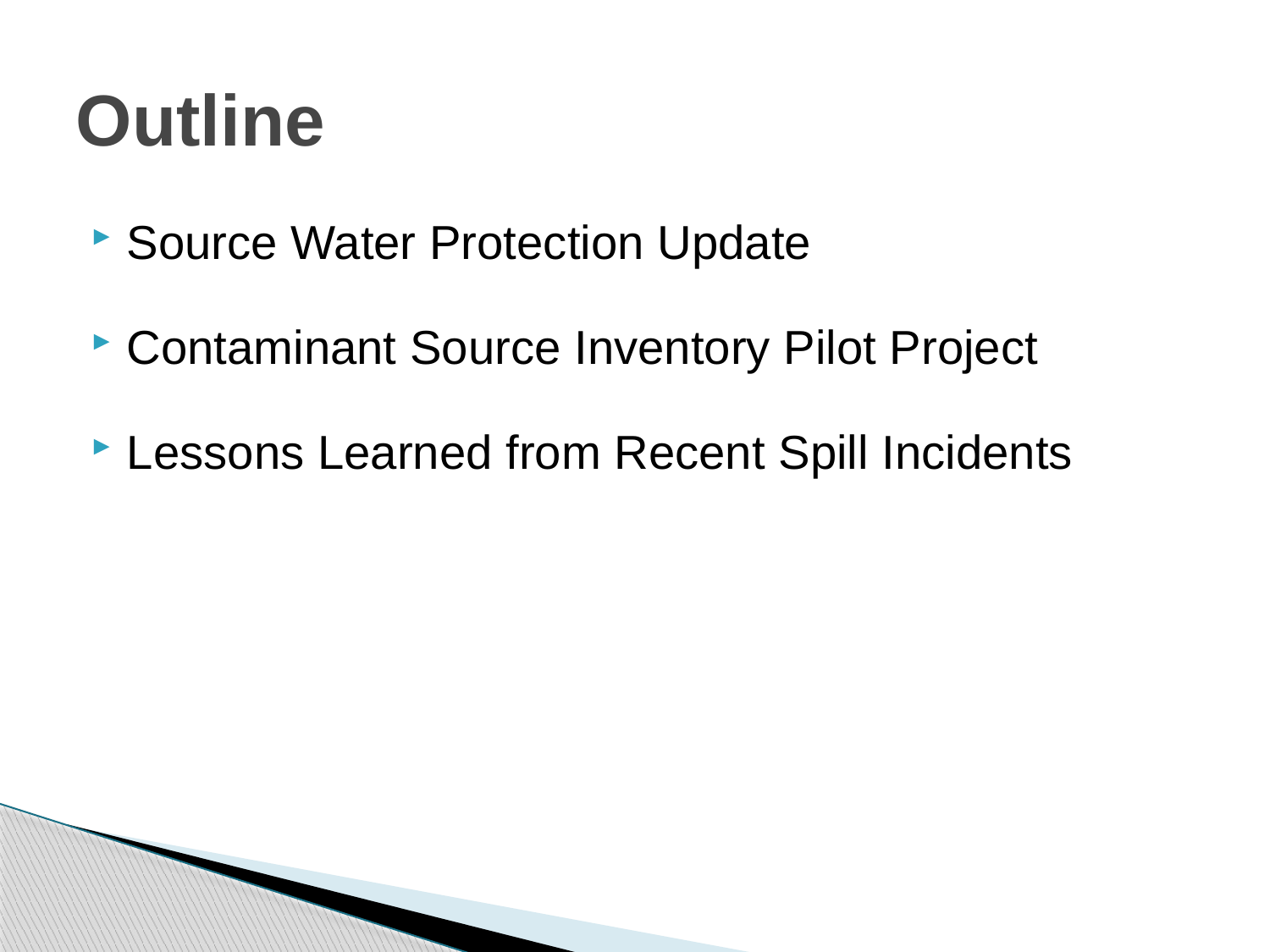

# Outline
Source Water Protection Update

Contaminant Source Inventory Pilot Project

Lessons Learned from Recent Spill Incidents